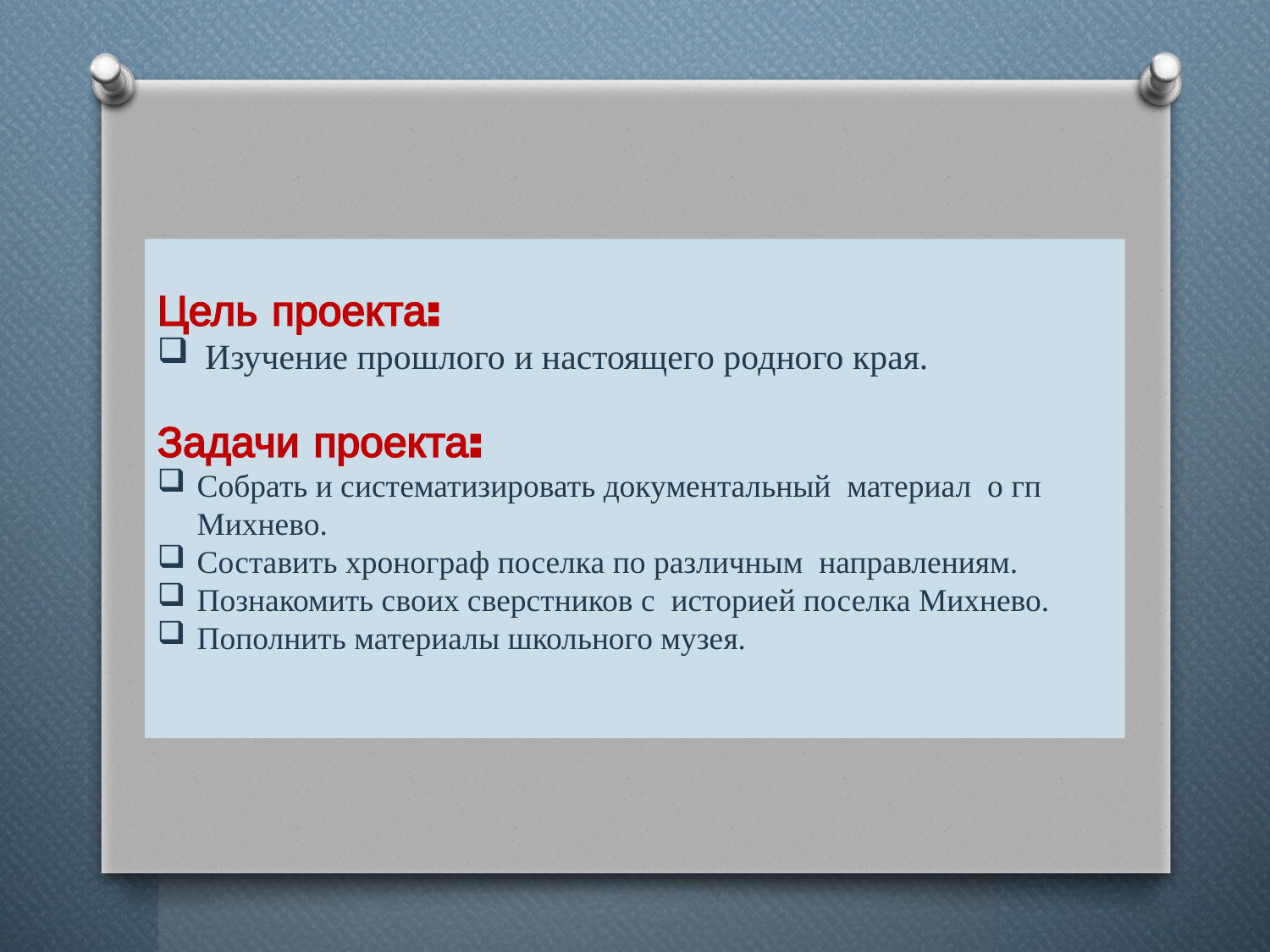

Цель проекта:
Изучение прошлого и настоящего родного края.

Задачи проекта:
Собрать и систематизировать документальный  материал  о гп Михнево.
Составить хронограф поселка по различным  направлениям.
Познакомить своих сверстников с  историей поселка Михнево.
Пополнить материалы школьного музея.